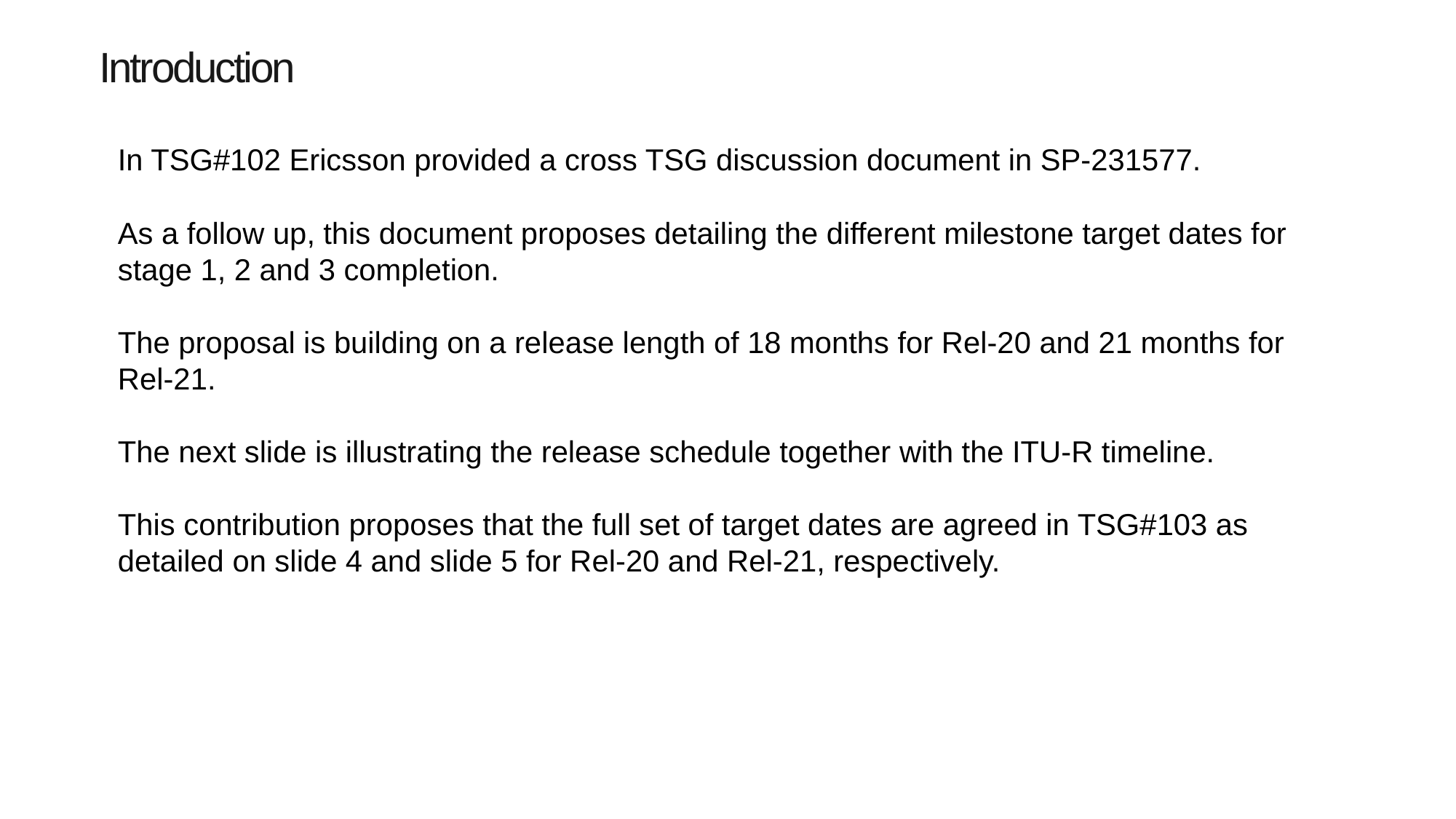

# Introduction
In TSG#102 Ericsson provided a cross TSG discussion document in SP-231577.

As a follow up, this document proposes detailing the different milestone target dates for stage 1, 2 and 3 completion.

The proposal is building on a release length of 18 months for Rel-20 and 21 months for Rel-21.

The next slide is illustrating the release schedule together with the ITU-R timeline.

This contribution proposes that the full set of target dates are agreed in TSG#103 as detailed on slide 4 and slide 5 for Rel-20 and Rel-21, respectively.